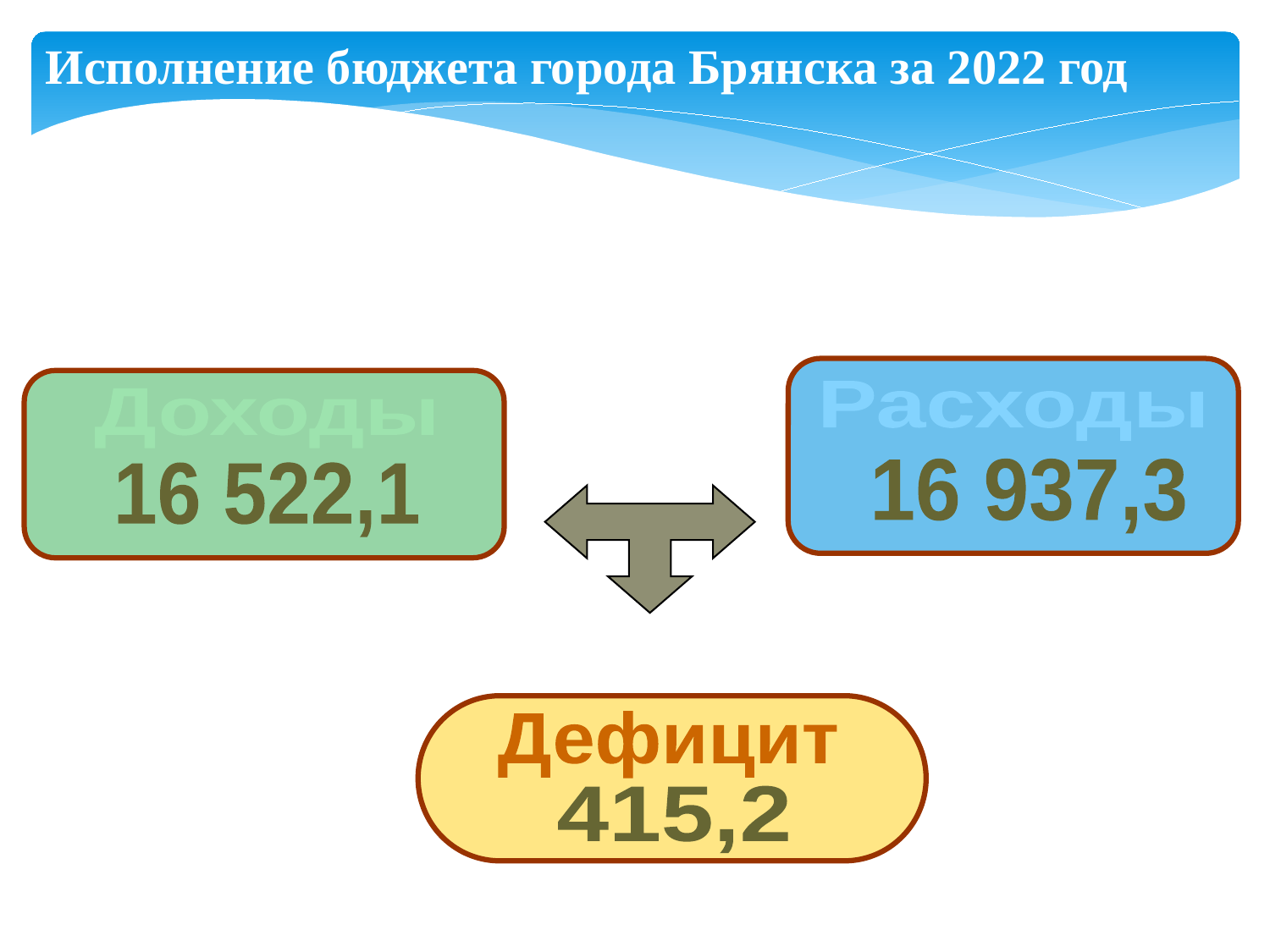

Исполнение бюджета города Брянска за 2022 год

Расходы
Доходы
16 937,3
16 522,1

Дефицит
415,2